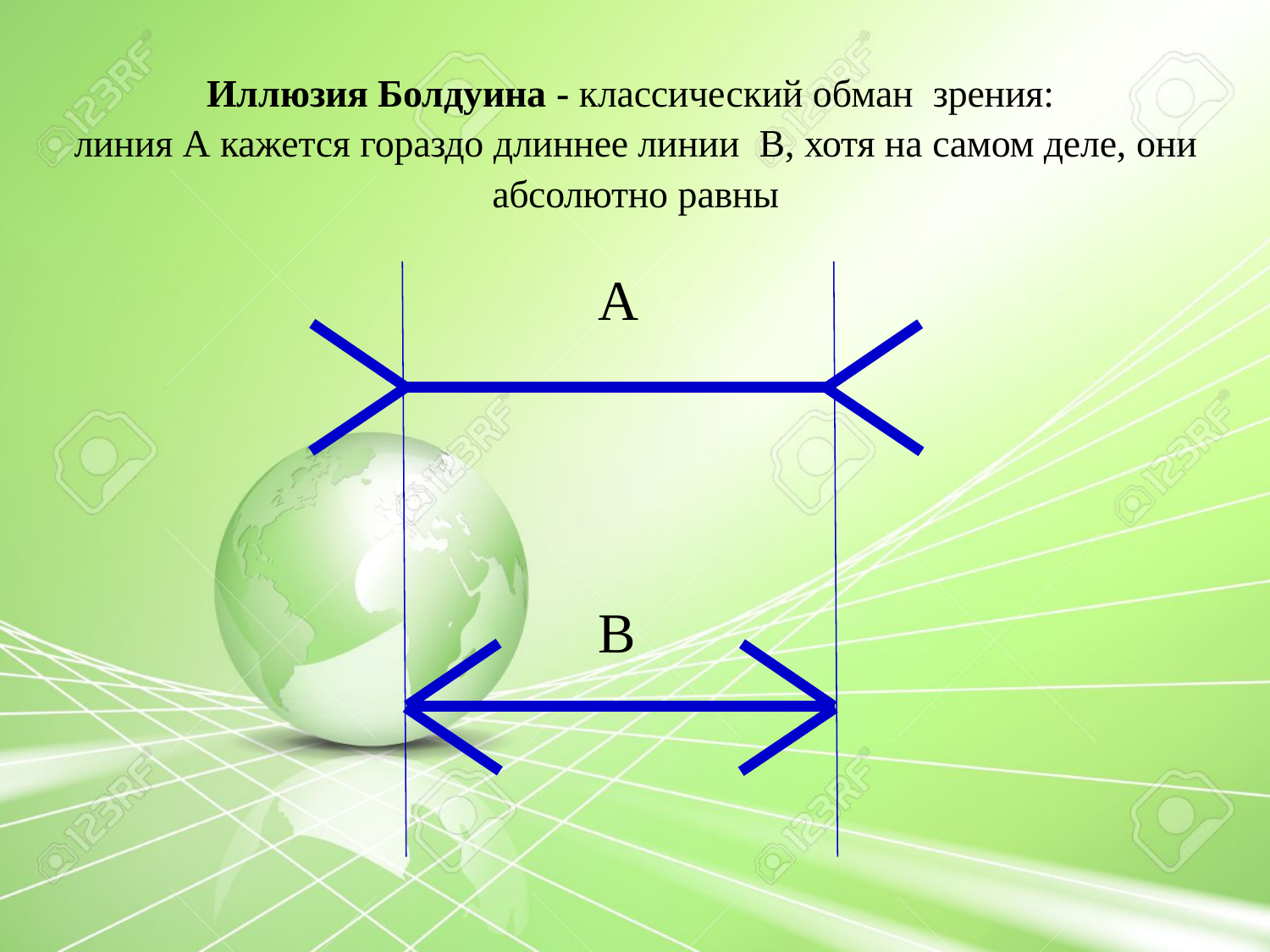

# Иллюзия Болдуина - классический обман  зрения: линия А кажется гораздо длиннее линии  В, хотя на самом деле, они абсолютно равны

А
В